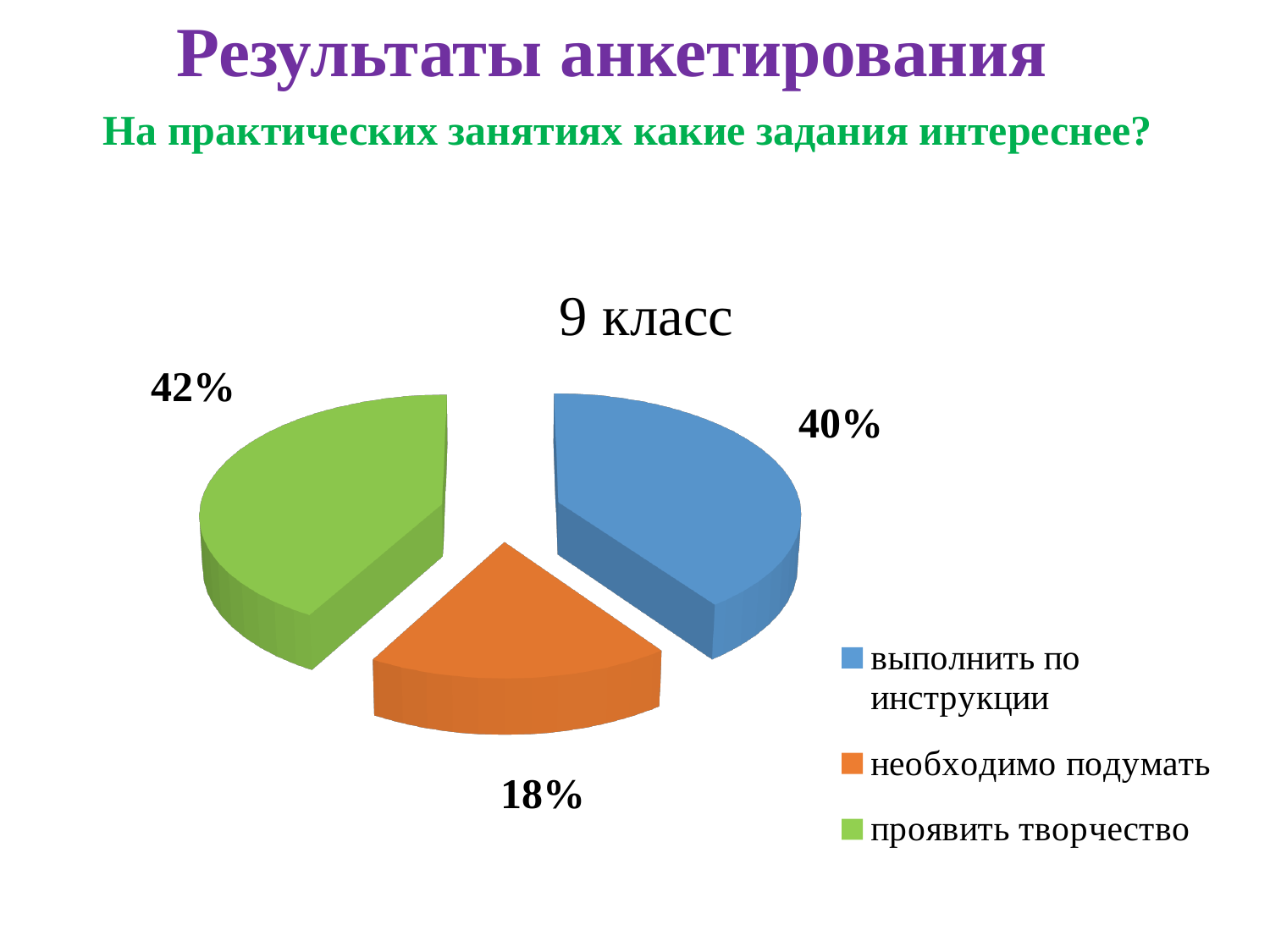

# Результаты анкетирования
На практических занятиях какие задания интереснее?

[unsupported chart]

20